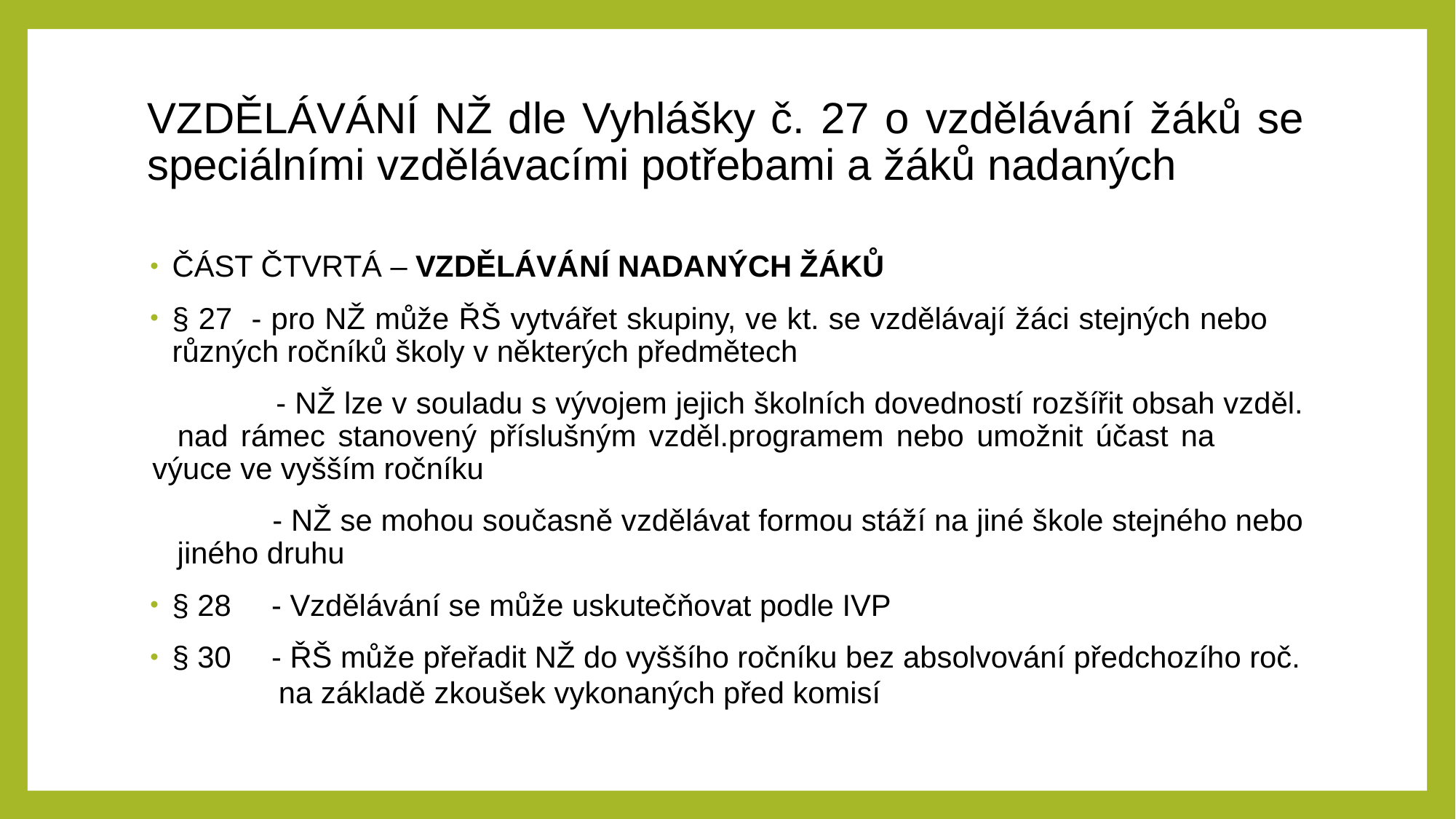

# VZDĚLÁVÁNÍ NŽ dle Vyhlášky č. 27 o vzdělávání žáků se speciálními vzdělávacími potřebami a žáků nadaných
ČÁST ČTVRTÁ – VZDĚLÁVÁNÍ NADANÝCH ŽÁKŮ
§ 27  - pro NŽ může ŘŠ vytvářet skupiny, ve kt. se vzdělávají žáci stejných nebo 	   různých ročníků školy v některých předmětech
              - NŽ lze v souladu s vývojem jejich školních dovedností rozšířit obsah vzděl. 	  nad rámec stanovený příslušným vzděl.programem nebo umožnit účast na 	  výuce ve vyšším ročníku
              - NŽ se mohou současně vzdělávat formou stáží na jiné škole stejného nebo 	   jiného druhu
§ 28 	- Vzdělávání se může uskutečňovat podle IVP
§ 30  	- ŘŠ může přeřadit NŽ do vyššího ročníku bez absolvování předchozího roč.
     na základě zkoušek vykonaných před komisí